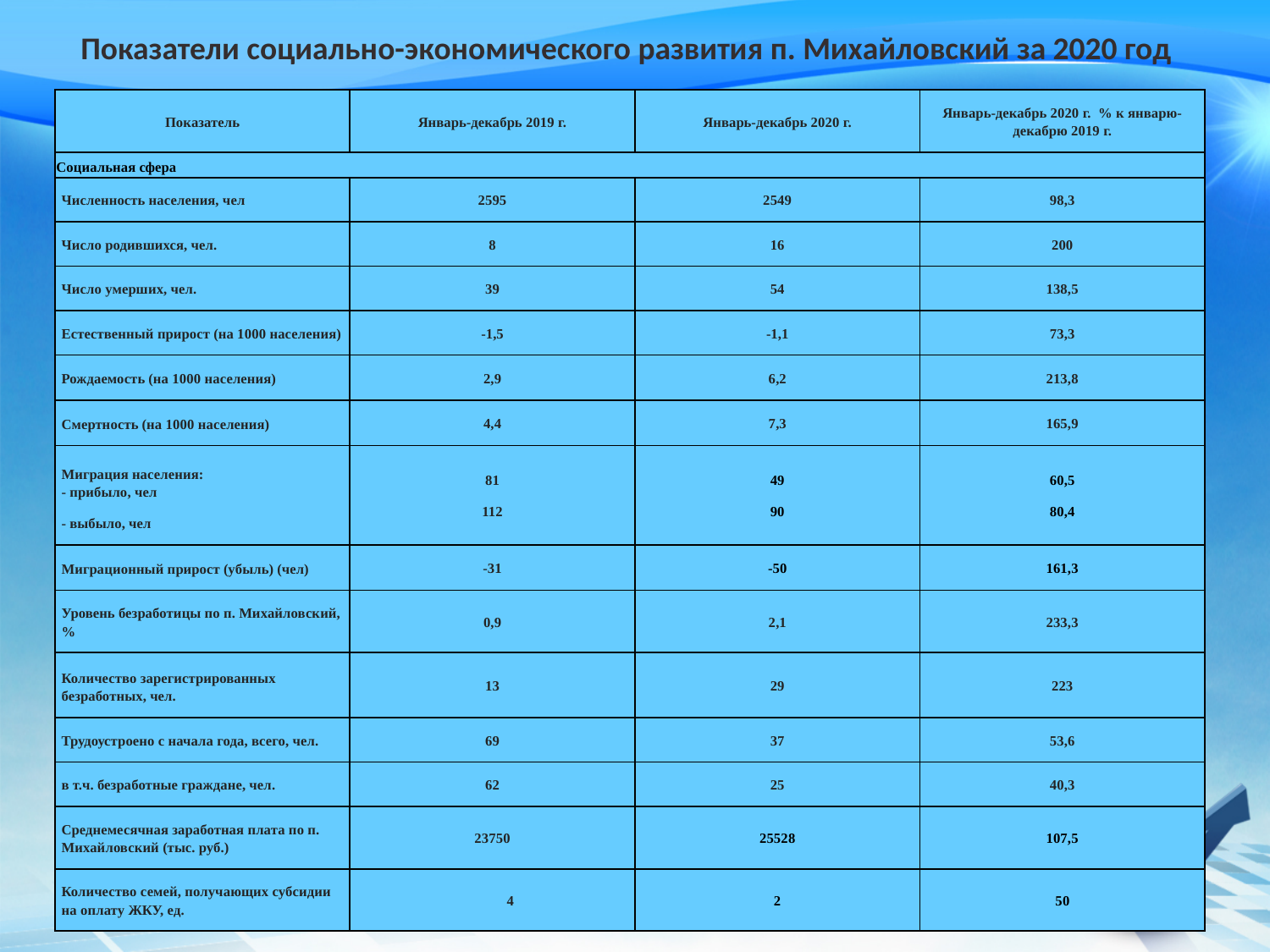

# Показатели социально-экономического развития п. Михайловский за 2020 год
| Показатель | Январь-декабрь 2019 г. | Январь-декабрь 2020 г. | Январь-декабрь 2020 г. % к январю-декабрю 2019 г. |
| --- | --- | --- | --- |
| Социальная сфера |  |  |  |
| Численность населения, чел | 2595 | 2549 | 98,3 |
| Число родившихся, чел. | 8 | 16 | 200 |
| Число умерших, чел. | 39 | 54 | 138,5 |
| Естественный прирост (на 1000 населения) | -1,5 | -1,1 | 73,3 |
| Рождаемость (на 1000 населения) | 2,9 | 6,2 | 213,8 |
| Смертность (на 1000 населения) | 4,4 | 7,3 | 165,9 |
| Миграция населения: - прибыло, чел - выбыло, чел | 81 112 | 49 90 | 60,5 80,4 |
| Миграционный прирост (убыль) (чел) | -31 | -50 | 161,3 |
| Уровень безработицы по п. Михайловский, % | 0,9 | 2,1 | 233,3 |
| Количество зарегистрированных безработных, чел. | 13 | 29 | 223 |
| Трудоустроено с начала года, всего, чел. | 69 | 37 | 53,6 |
| в т.ч. безработные граждане, чел. | 62 | 25 | 40,3 |
| Среднемесячная заработная плата по п. Михайловский (тыс. руб.) | 23750 | 25528 | 107,5 |
| Количество семей, получающих субсидии на оплату ЖКУ, ед. | 4 | 2 | 50 |